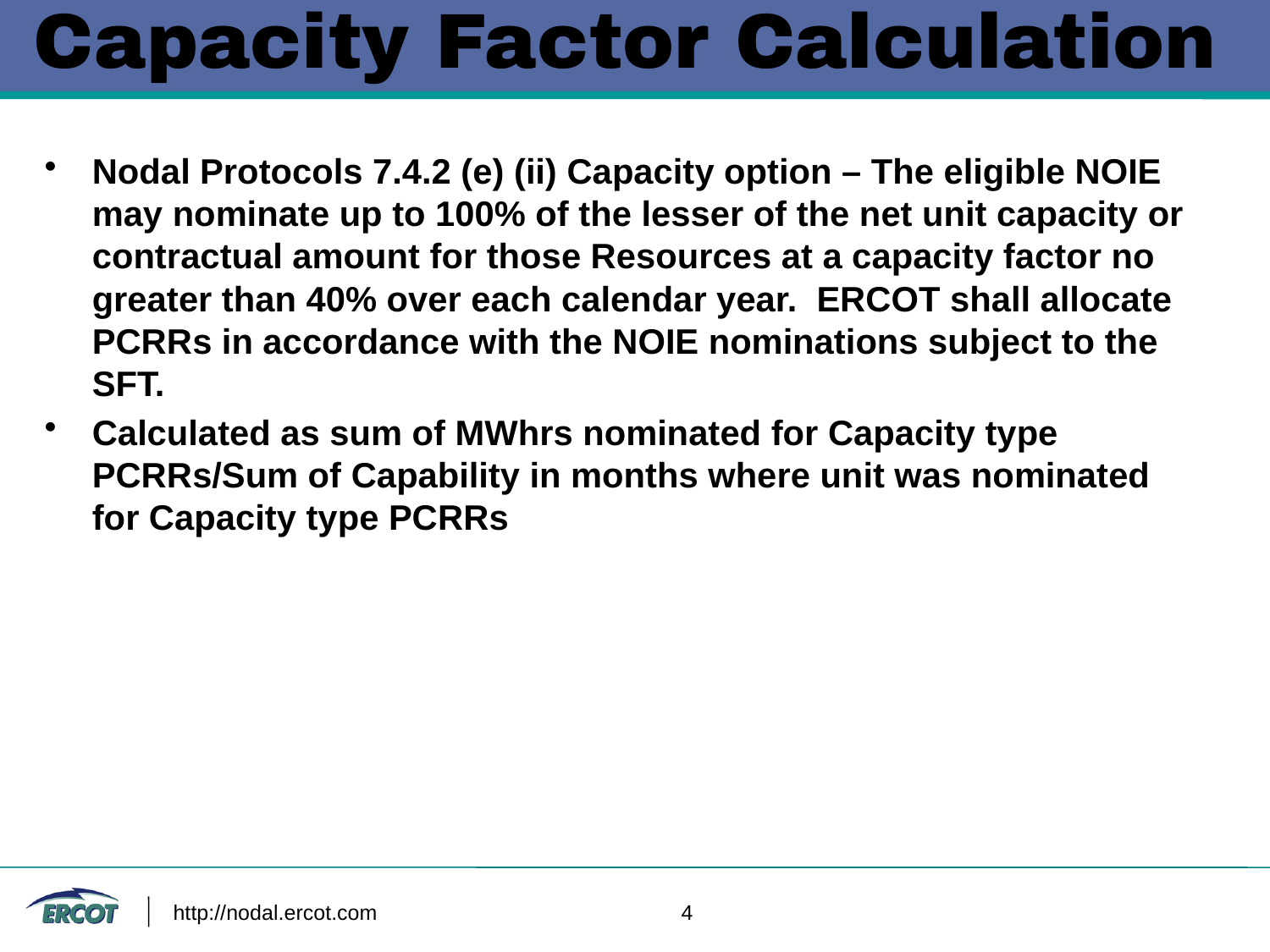

# Capacity Factor Calculation
Nodal Protocols 7.4.2 (e) (ii) Capacity option – The eligible NOIE may nominate up to 100% of the lesser of the net unit capacity or contractual amount for those Resources at a capacity factor no greater than 40% over each calendar year.  ERCOT shall allocate PCRRs in accordance with the NOIE nominations subject to the SFT.
Calculated as sum of MWhrs nominated for Capacity type PCRRs/Sum of Capability in months where unit was nominated for Capacity type PCRRs
http://nodal.ercot.com 			4